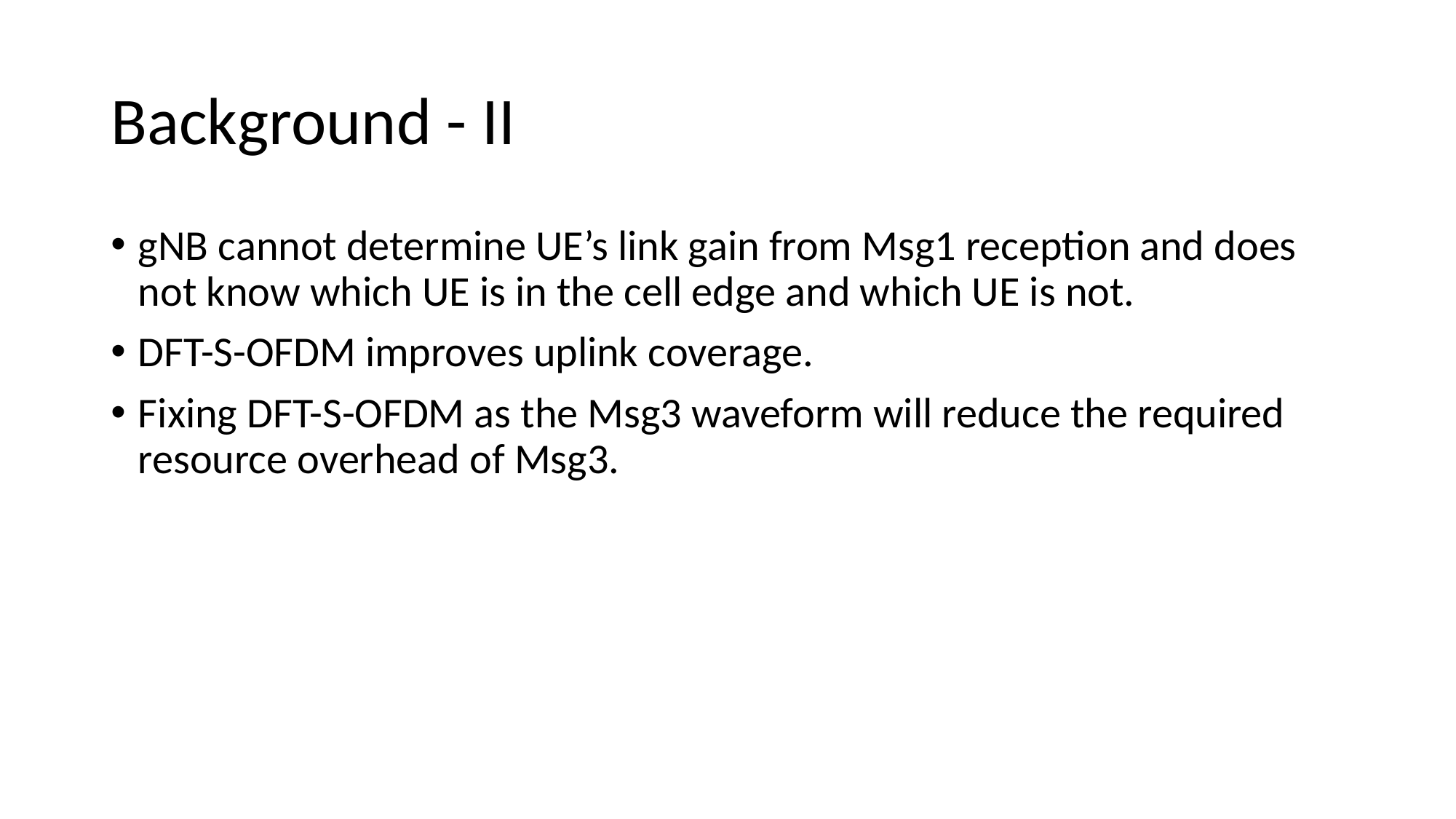

# Background - II
gNB cannot determine UE’s link gain from Msg1 reception and does not know which UE is in the cell edge and which UE is not.
DFT-S-OFDM improves uplink coverage.
Fixing DFT-S-OFDM as the Msg3 waveform will reduce the required resource overhead of Msg3.